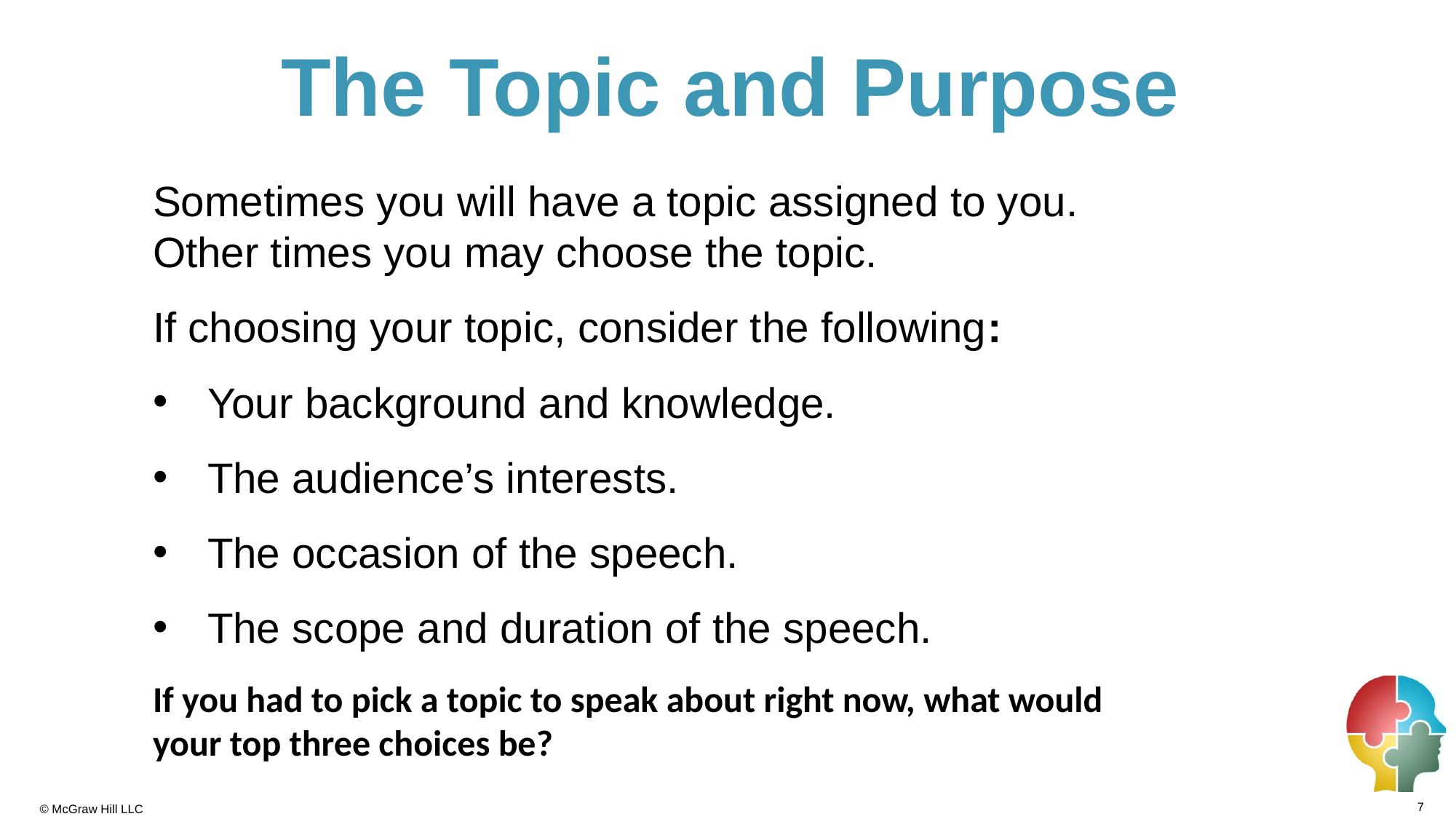

# The Topic and Purpose
Sometimes you will have a topic assigned to you. Other times you may choose the topic.
If choosing your topic, consider the following:
Your background and knowledge.
The audience’s interests.
The occasion of the speech.
The scope and duration of the speech.
If you had to pick a topic to speak about right now, what would your top three choices be?
7